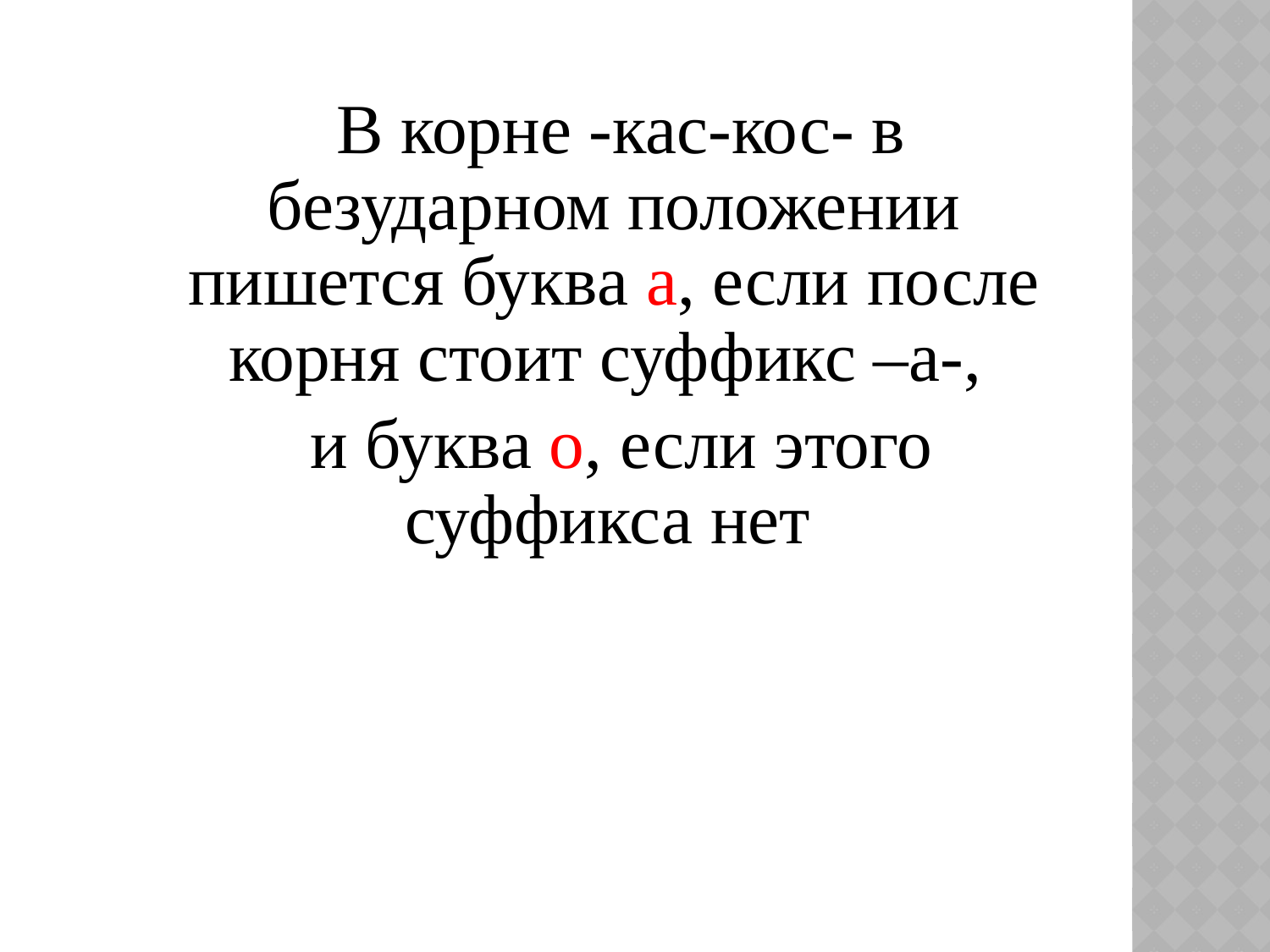

В корне -кас-кос- в безударном положении пишется буква а, если после корня стоит суффикс –а-,
   и буква о, если этого суффикса нет